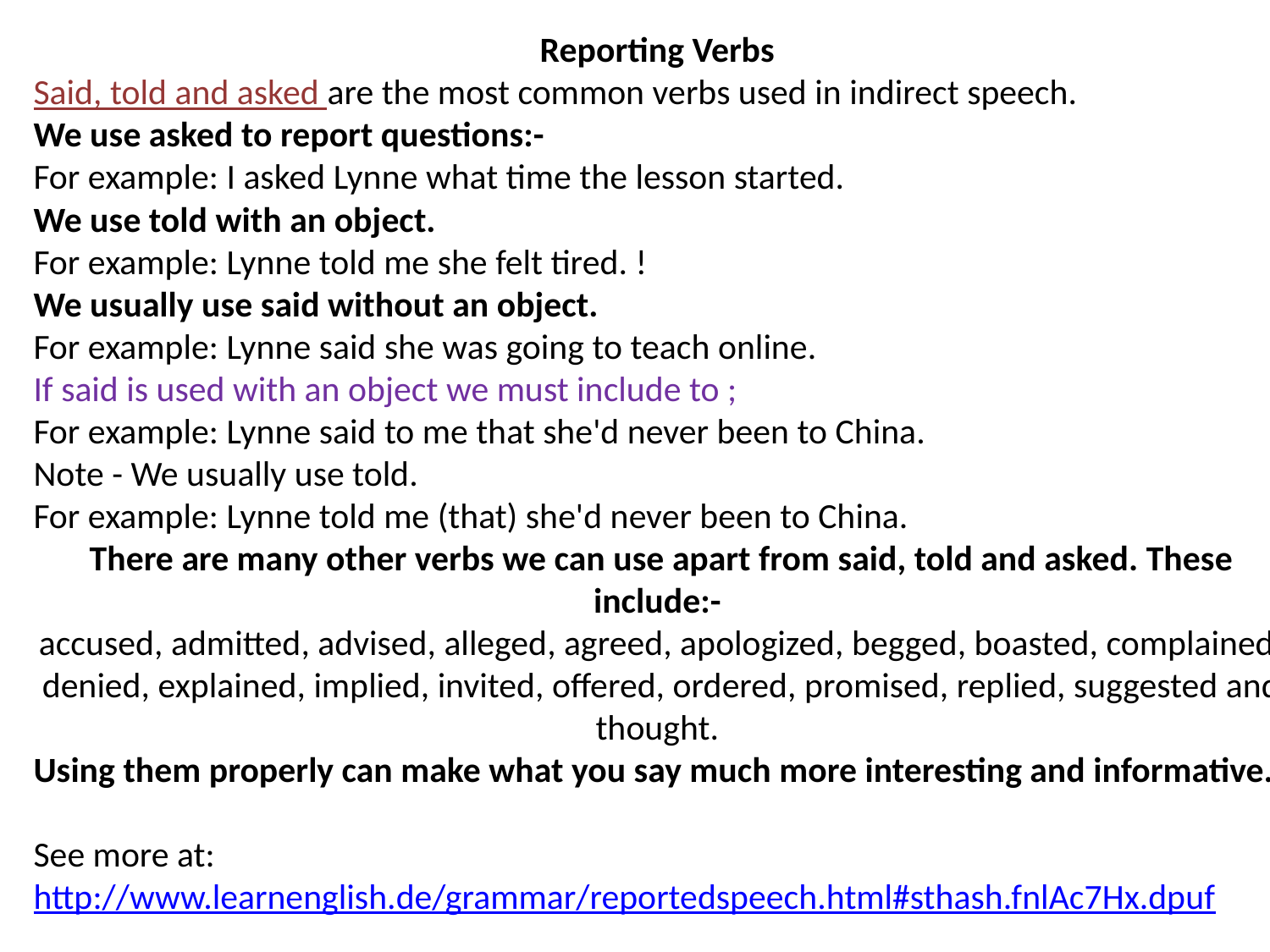

Reporting Verbs
Said, told and asked are the most common verbs used in indirect speech.
We use asked to report questions:-
For example: I asked Lynne what time the lesson started.
We use told with an object.
For example: Lynne told me she felt tired. !
We usually use said without an object.
For example: Lynne said she was going to teach online.
If said is used with an object we must include to ;
For example: Lynne said to me that she'd never been to China.
Note - We usually use told.
For example: Lynne told me (that) she'd never been to China.
There are many other verbs we can use apart from said, told and asked. These include:-
accused, admitted, advised, alleged, agreed, apologized, begged, boasted, complained, denied, explained, implied, invited, offered, ordered, promised, replied, suggested and thought.
Using them properly can make what you say much more interesting and informative.

See more at: http://www.learnenglish.de/grammar/reportedspeech.html#sthash.fnlAc7Hx.dpuf